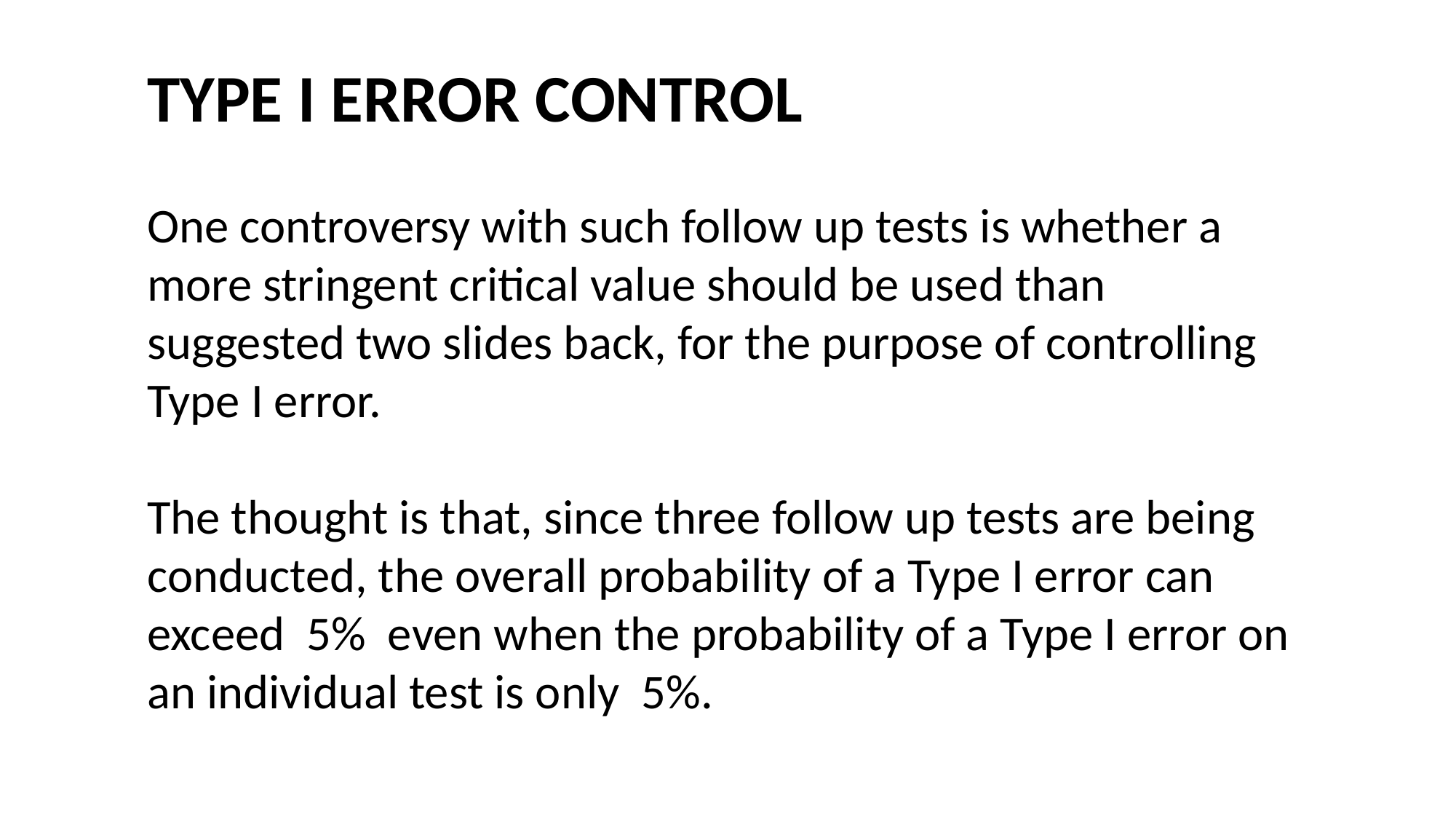

#
TYPE I ERROR CONTROL

One controversy with such follow up tests is whether a more stringent critical value should be used than suggested two slides back, for the purpose of controlling Type I error.

The thought is that, since three follow up tests are being conducted, the overall probability of a Type I error can exceed  5%  even when the probability of a Type I error on an individual test is only  5%.